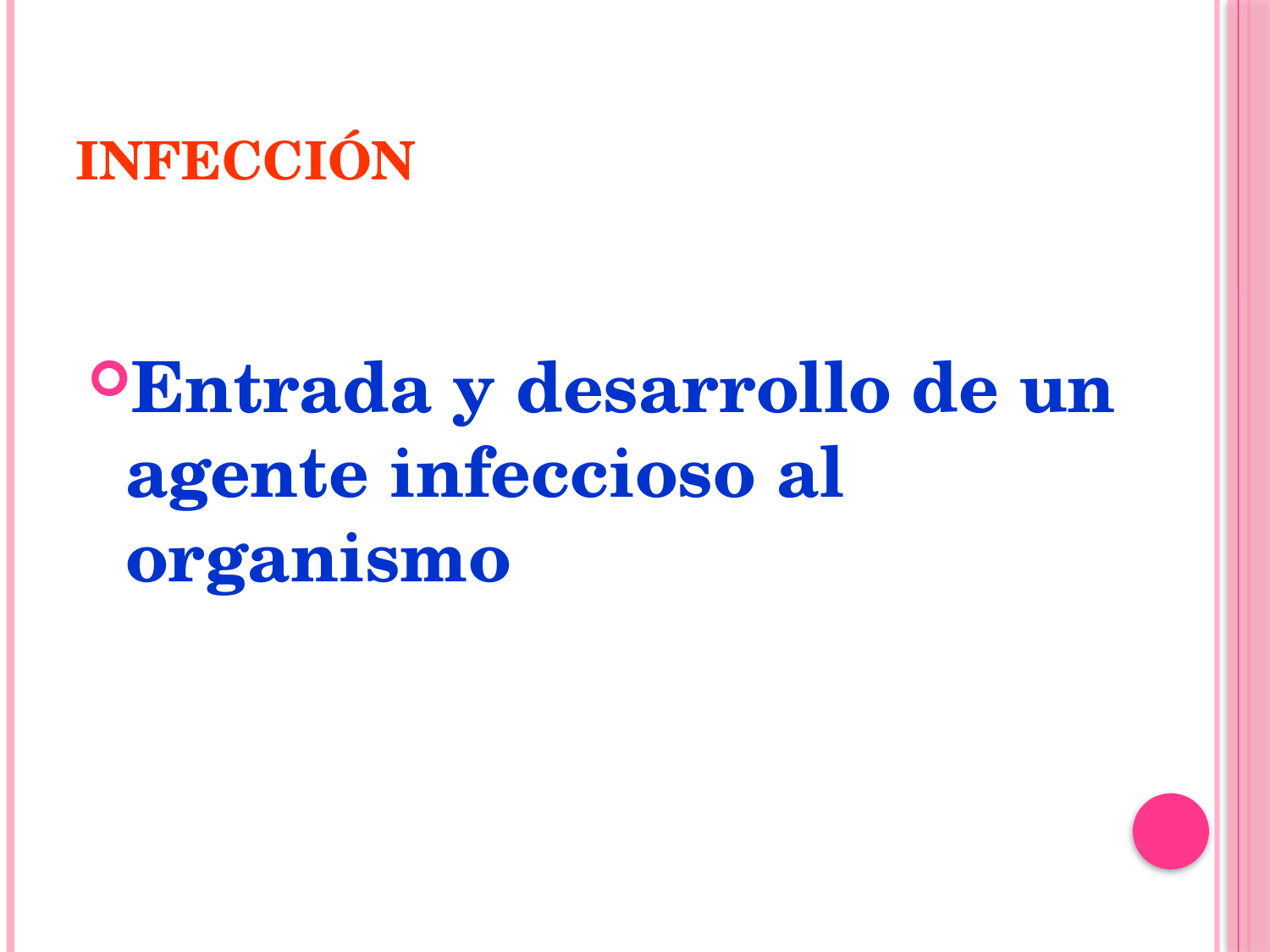

# INFECCIÓN
Entrada y desarrollo de un agente infeccioso al organismo